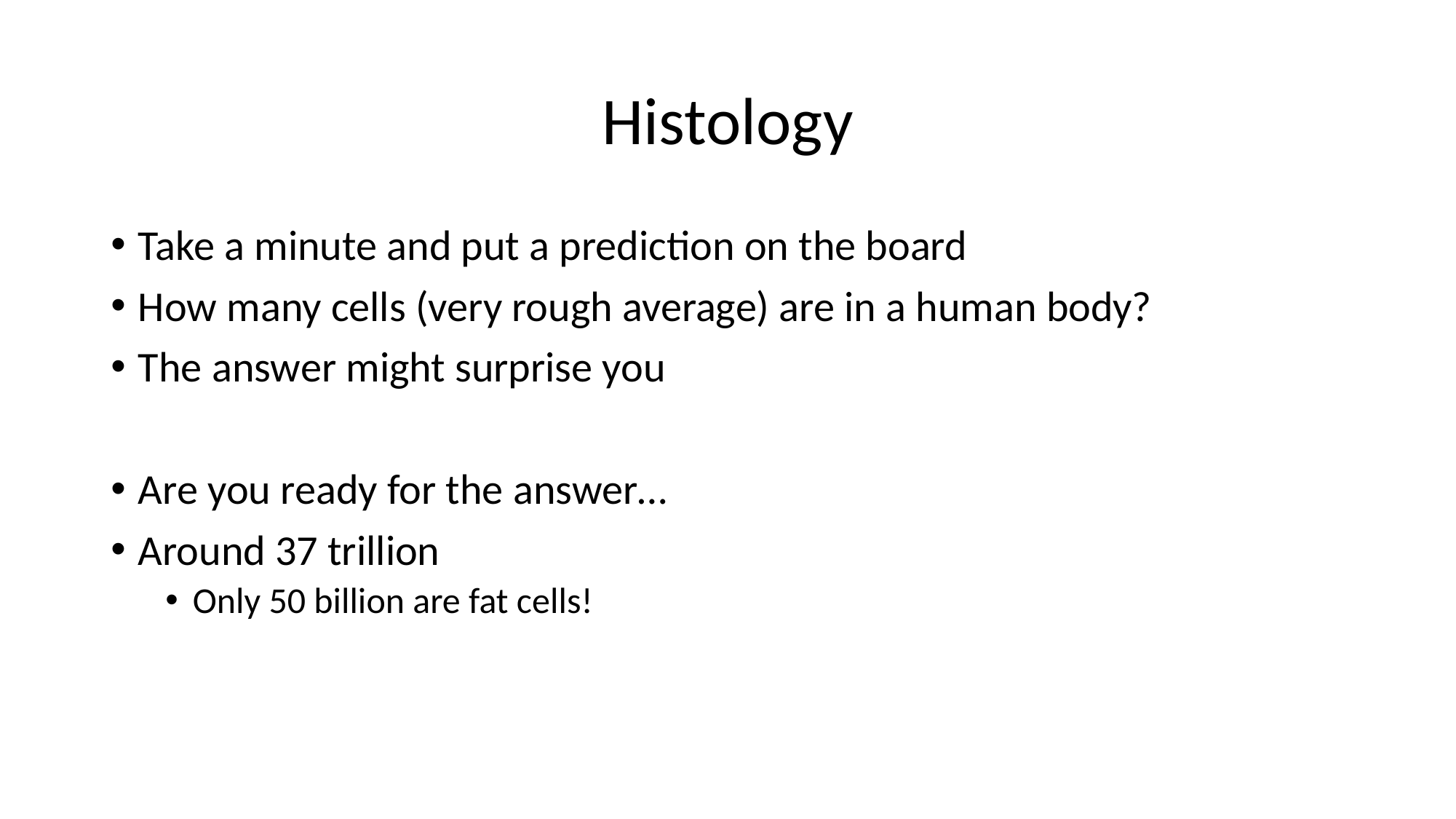

# Histology
Take a minute and put a prediction on the board
How many cells (very rough average) are in a human body?
The answer might surprise you

Are you ready for the answer…
Around 37 trillion
Only 50 billion are fat cells!